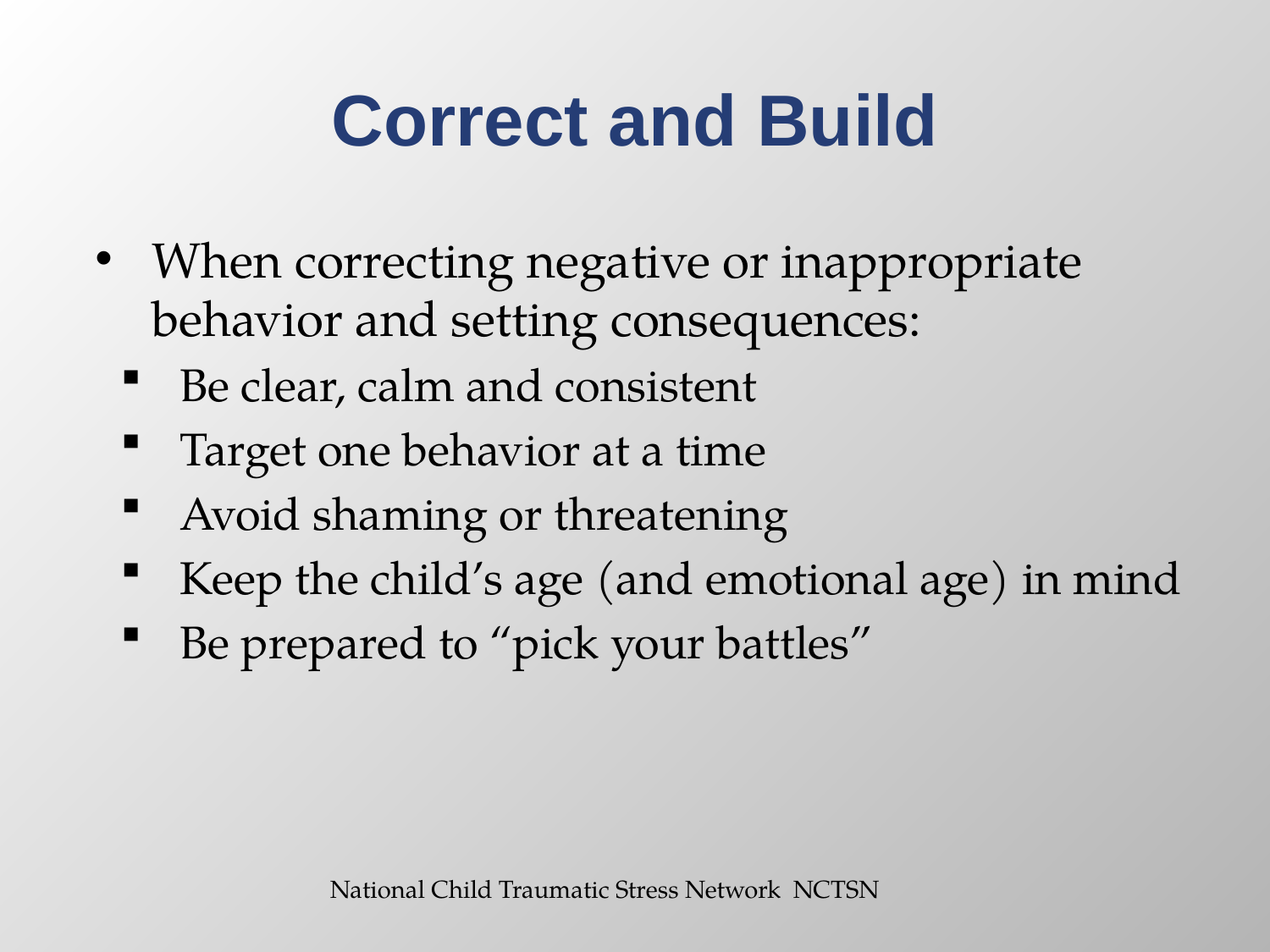

# Correct and Build
When correcting negative or inappropriate behavior and setting consequences:
 Be clear, calm and consistent
 Target one behavior at a time
 Avoid shaming or threatening
 Keep the child’s age (and emotional age) in mind
 Be prepared to “pick your battles”
National Child Traumatic Stress Network  NCTSN